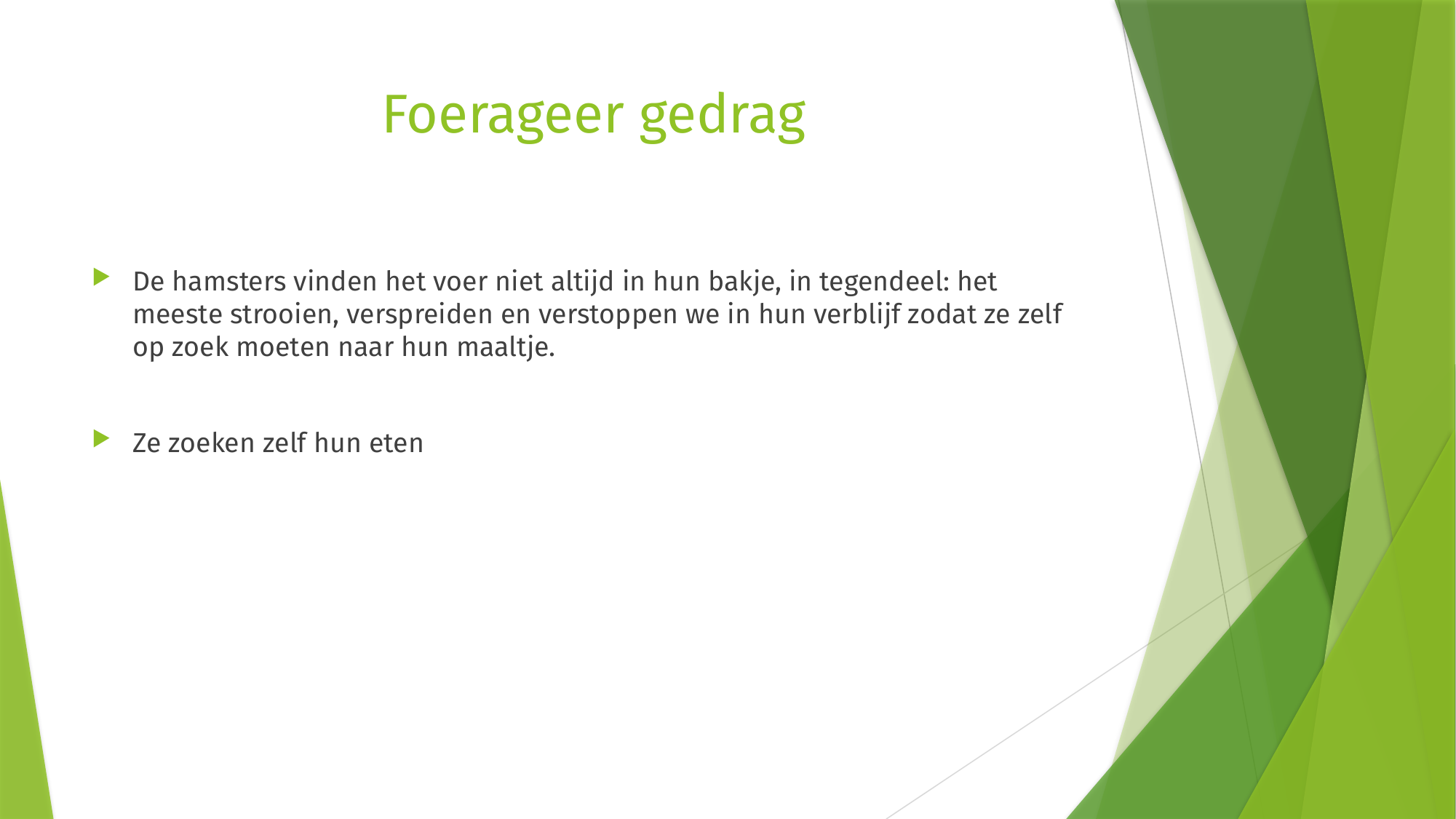

# Foerageer gedrag
De hamsters vinden het voer niet altijd in hun bakje, in tegendeel: het meeste strooien, verspreiden en verstoppen we in hun verblijf zodat ze zelf op zoek moeten naar hun maaltje.

Ze zoeken zelf hun eten